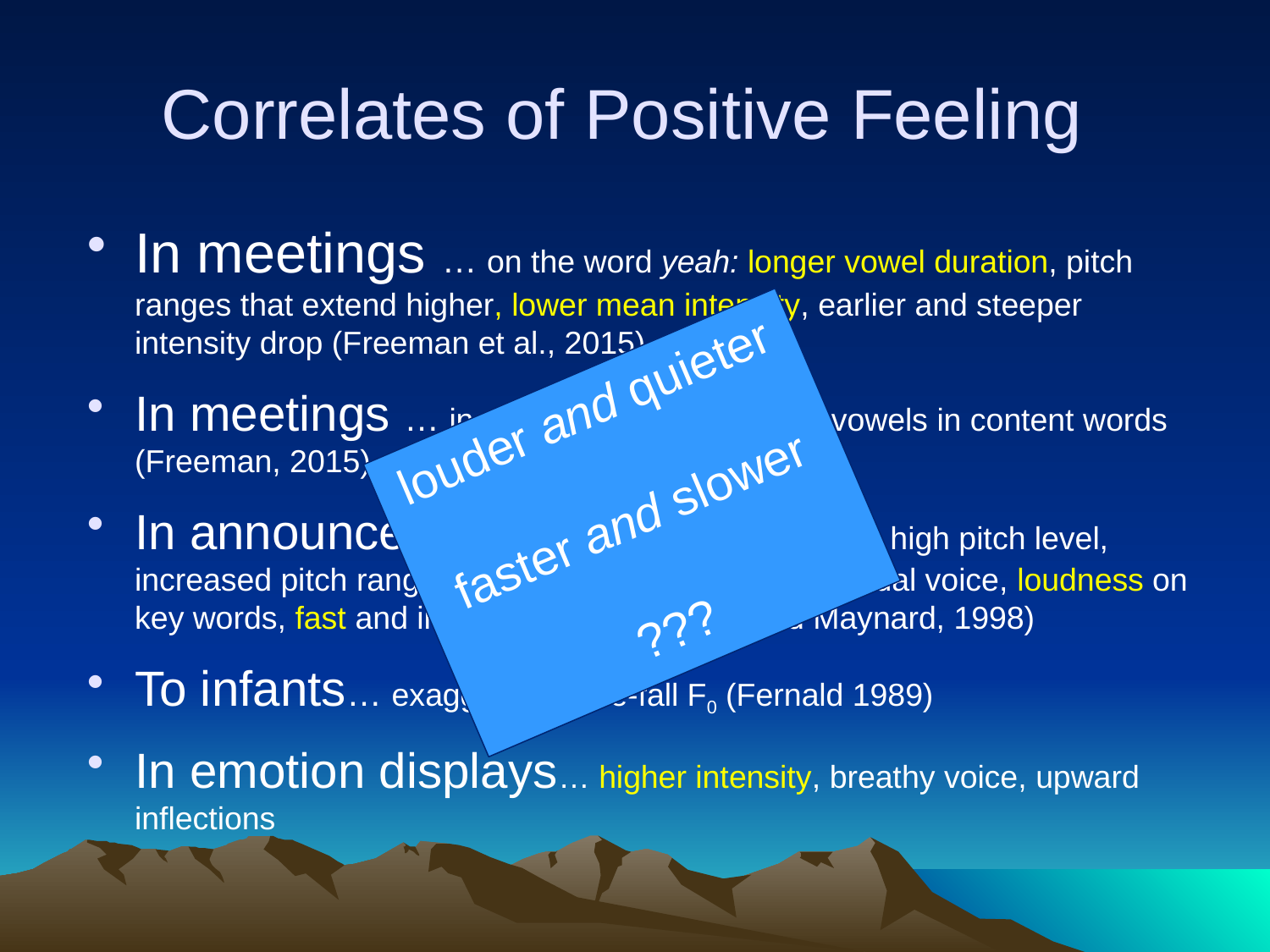

# Correlates of Positive Feeling
In meetings … on the word yeah: longer vowel duration, pitch ranges that extend higher, lower mean intensity, earlier and steeper intensity drop (Freeman et al., 2015)
In meetings … in general: longer stressed vowels in content words  (Freeman, 2015)
In announcements of good news… high pitch level, increased pitch range, abrupt step-ups and rises, modal voice, loudness on key words, fast and increasing rate (Freese and Maynard, 1998)
To infants… exaggerated rise-fall F0 (Fernald 1989)
In emotion displays… higher intensity, breathy voice, upward inflections
louder and quieter

faster and slower

???